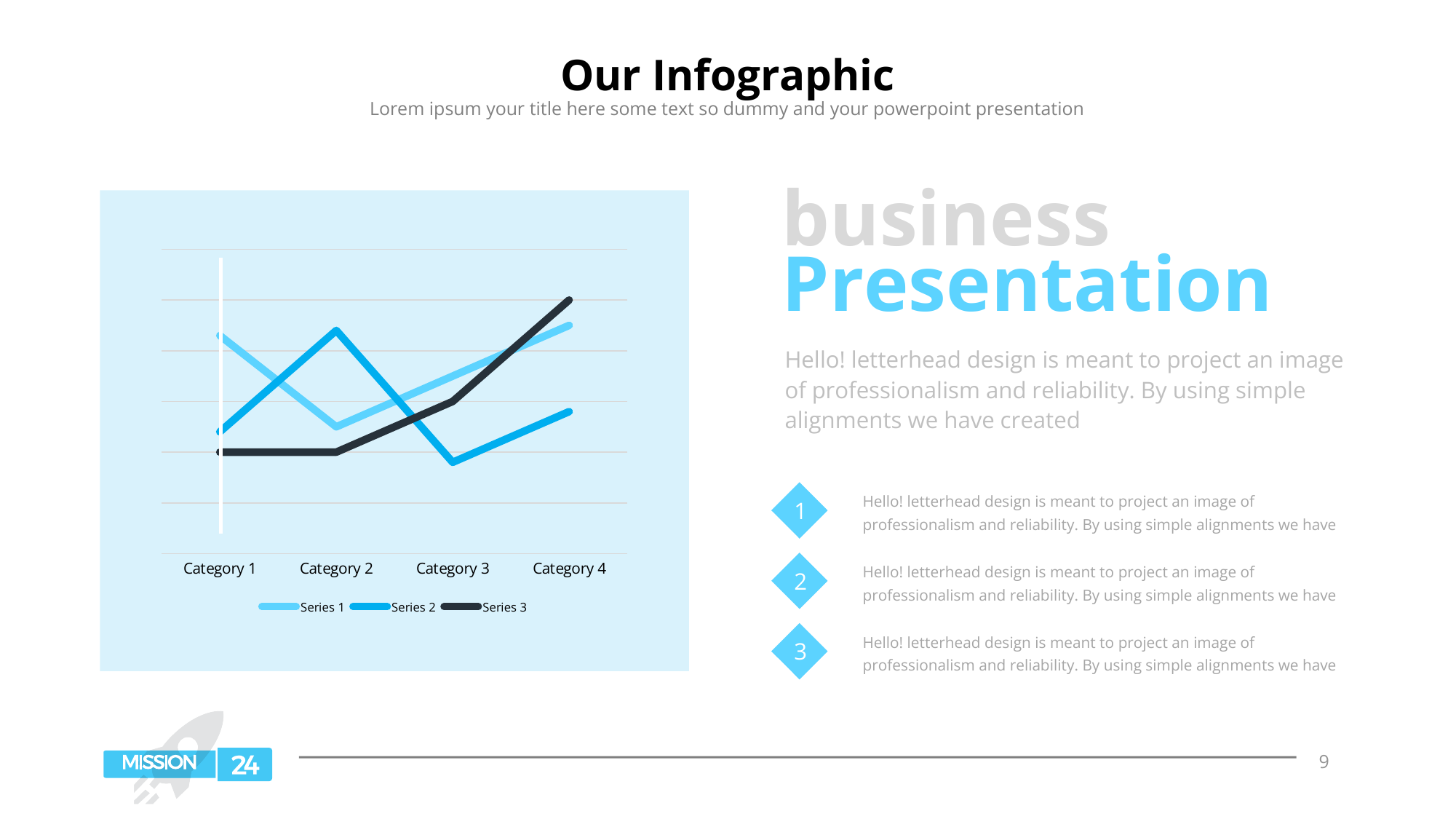

# Our Infographic
Lorem ipsum your title here some text so dummy and your powerpoint presentation

business
Presentation

### Chart

| Category | Series 1 | Series 2 | Series 3 |
|---|---|---|---|
| Category 1 | 4.3 | 2.4 | 2.0 |
| Category 2 | 2.5 | 4.4 | 2.0 |
| Category 3 | 3.5 | 1.8 | 3.0 |
| Category 4 | 4.5 | 2.8 | 5.0 |
Hello! letterhead design is meant to project an image of professionalism and reliability. By using simple alignments we have created

Hello! letterhead design is meant to project an image of professionalism and reliability. By using simple alignments we have
1

Hello! letterhead design is meant to project an image of professionalism and reliability. By using simple alignments we have
2

Hello! letterhead design is meant to project an image of professionalism and reliability. By using simple alignments we have
3
9